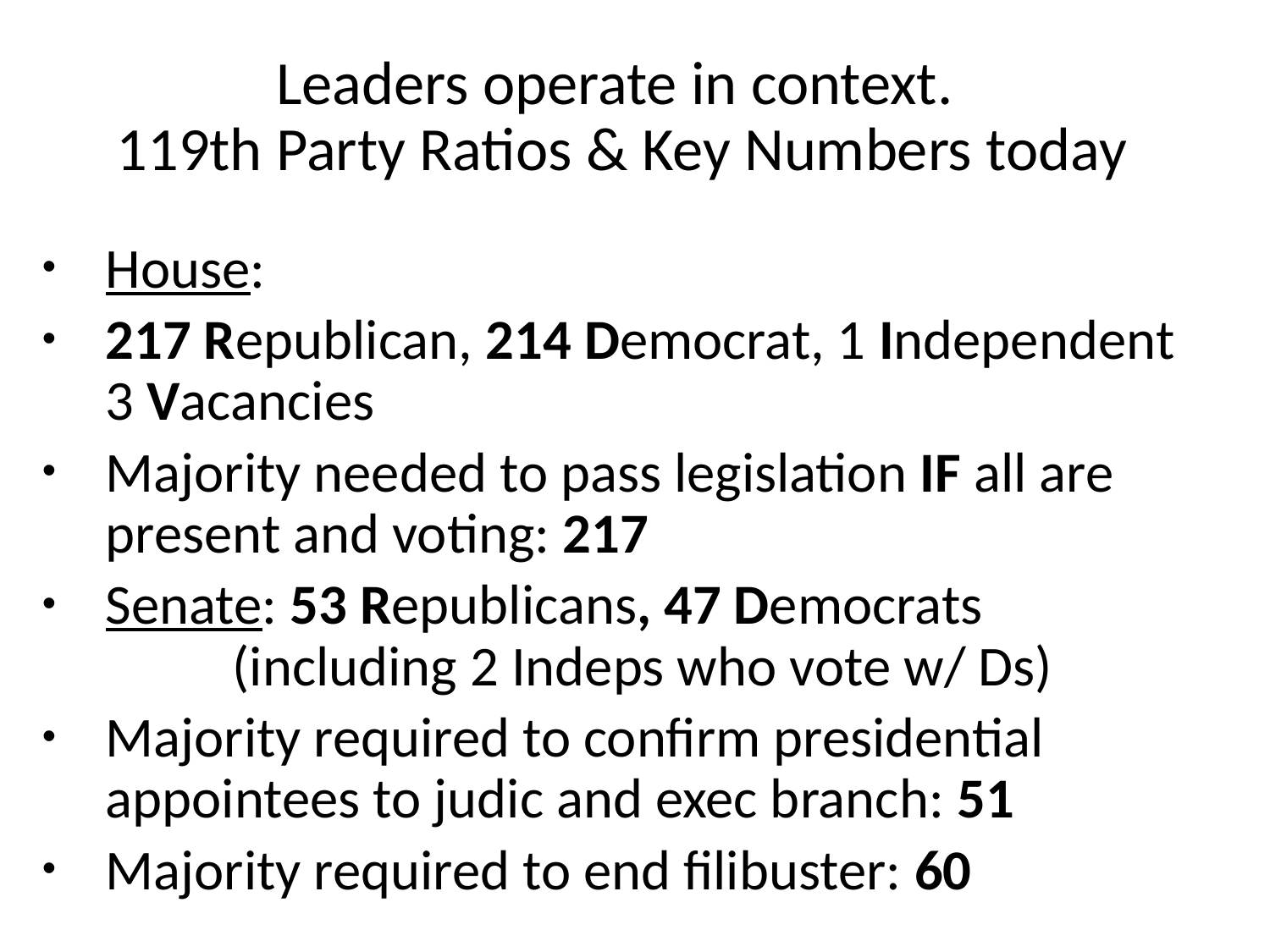

# Leaders operate in context. 119th Party Ratios & Key Numbers today
House:
217 Republican, 214 Democrat, 1 Independent  3 Vacancies
Majority needed to pass legislation IF all are present and voting: 217
Senate: 53 Republicans, 47 Democrats 	 	(including 2 Indeps who vote w/ Ds)
Majority required to confirm presidential appointees to judic and exec branch: 51
Majority required to end filibuster: 60